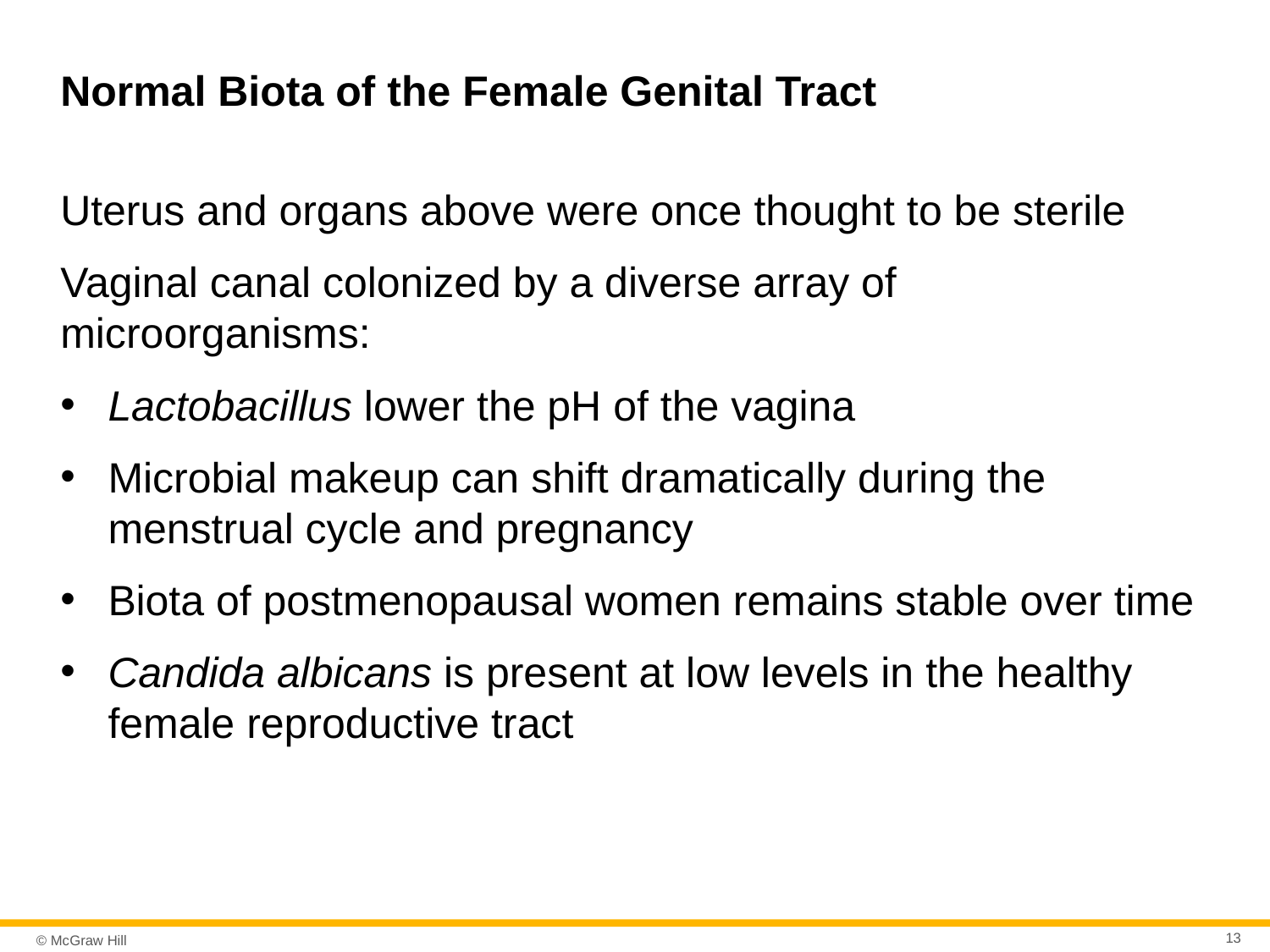

# Normal Biota of the Female Genital Tract
Uterus and organs above were once thought to be sterile
Vaginal canal colonized by a diverse array of microorganisms:
Lactobacillus lower the pH of the vagina
Microbial makeup can shift dramatically during the menstrual cycle and pregnancy
Biota of postmenopausal women remains stable over time
Candida albicans is present at low levels in the healthy female reproductive tract